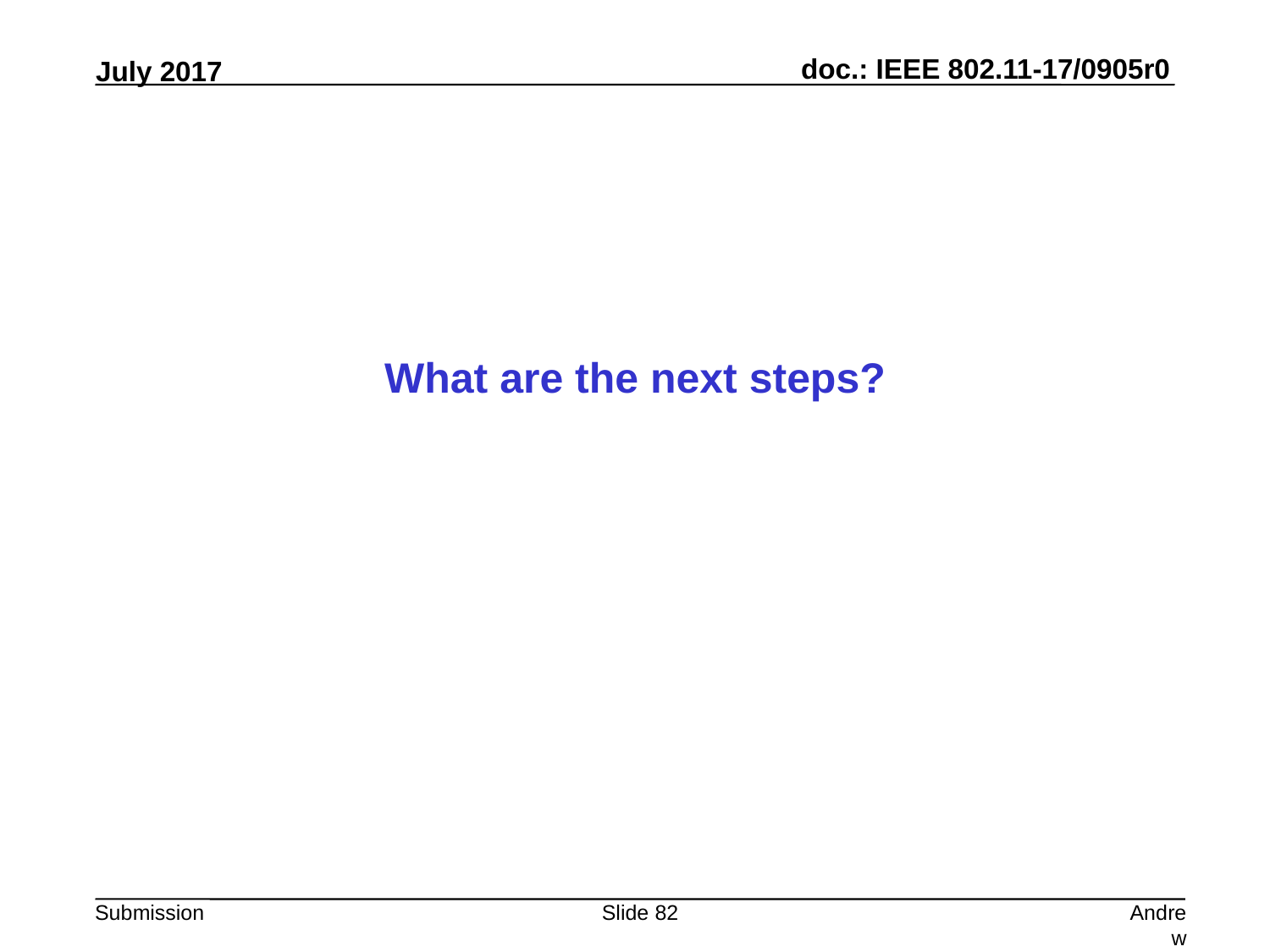

What are the next steps?

Slide 82
Andrew Myles, Cisco